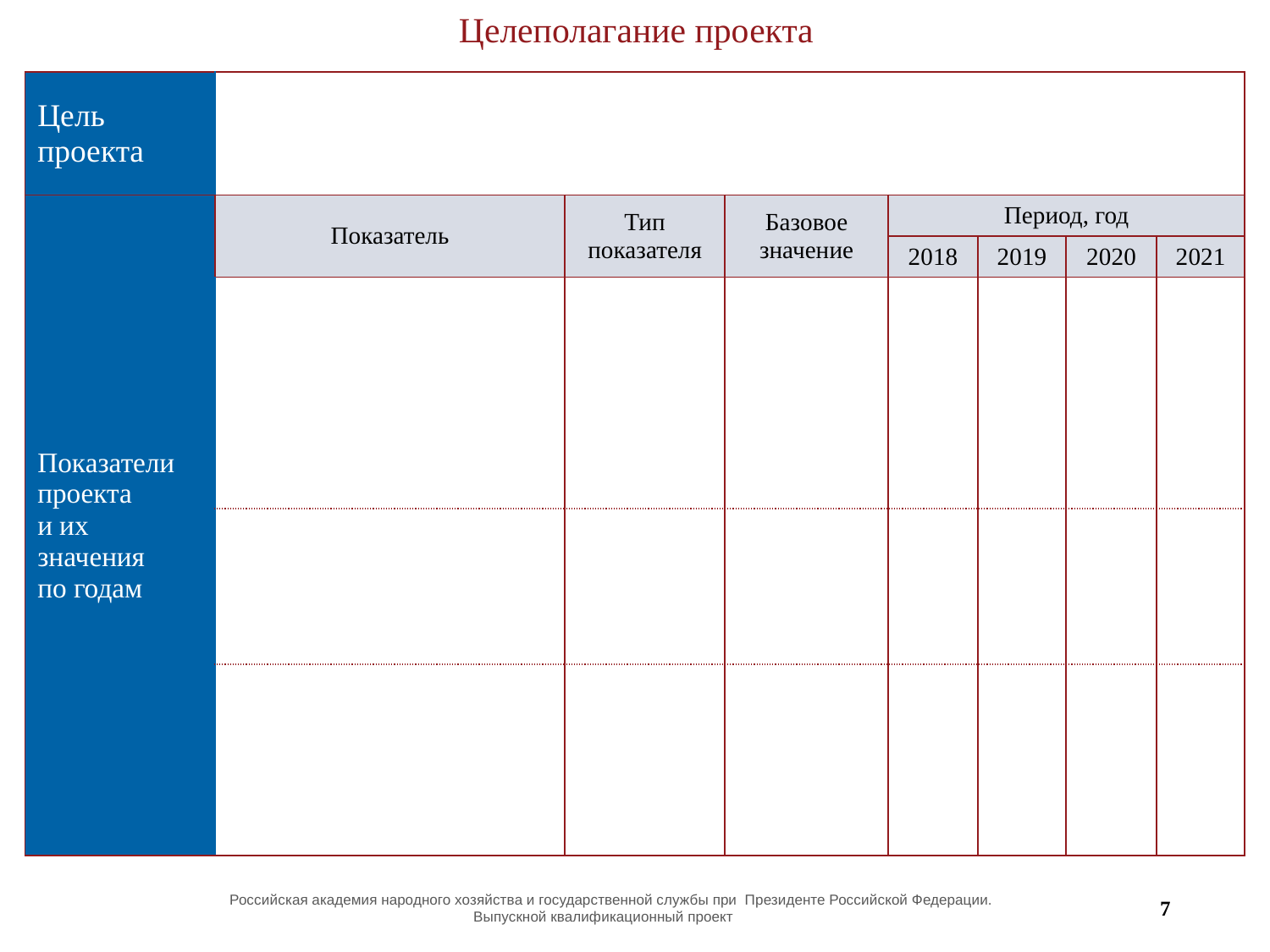

Целеполагание проекта
| Цель проекта |  |  |  |  |  |  |  |
| --- | --- | --- | --- | --- | --- | --- | --- |
| Показатели проекта и их значения по годам | Показатель | Тип показателя | Базовое значение | Период, год |  |  |  |
|  |  |  |  | 2018 | 2019 | 2020 | 2021 |
|  |  |  |  |  |  |  |  |
|  |  |  |  |  |  |  |  |
|  |  |  |  |  |  |  |  |
      Российская академия народного хозяйства и государственной службы при  Президенте Российской Федерации.
 Выпускной квалификационный проект
7